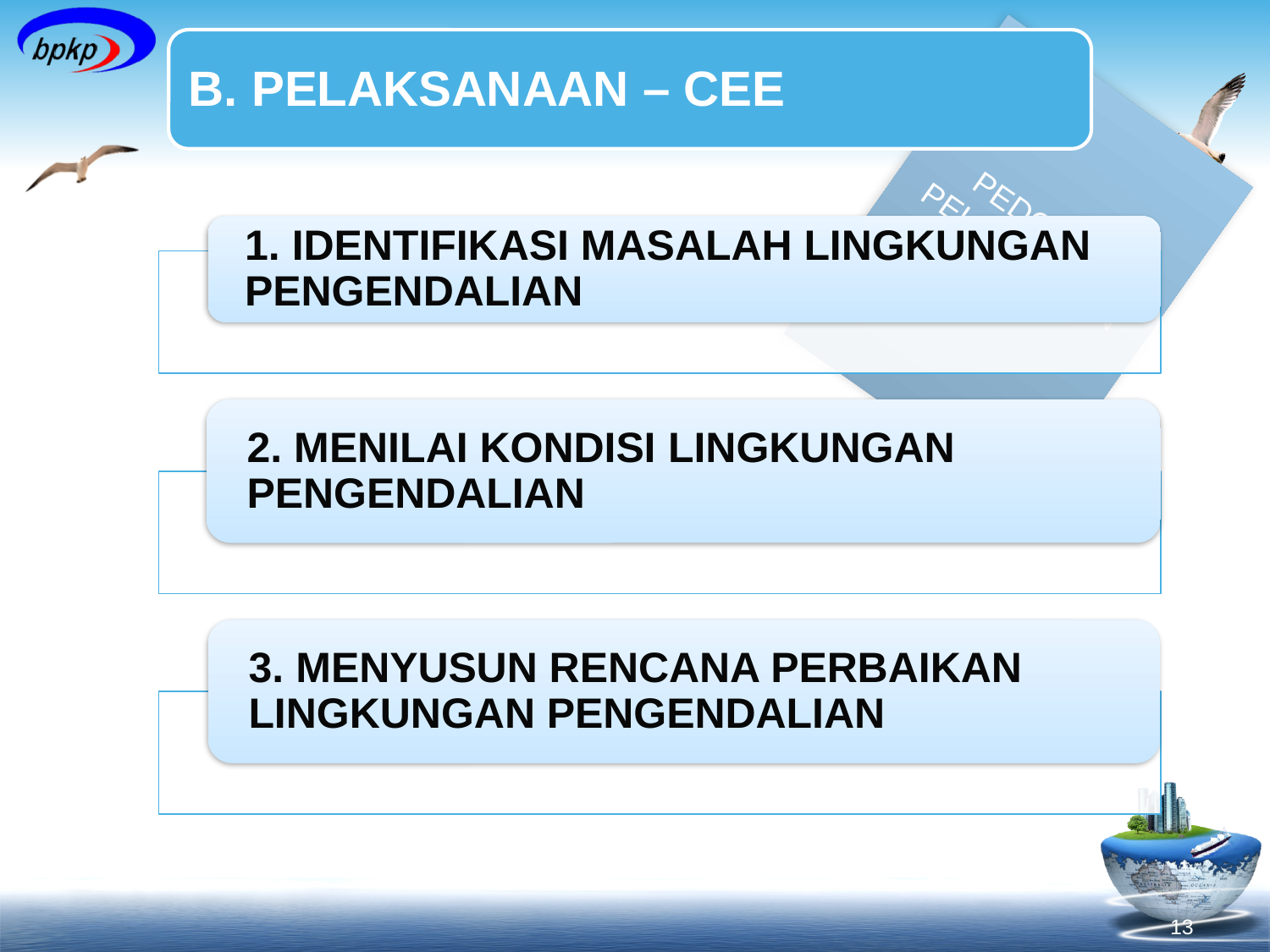

B. PELAKSANAAN – CEE
PEDOMAN PELAKSANAAN
1. IDENTIFIKASI MASALAH LINGKUNGAN PENGENDALIAN
2. MENILAI KONDISI LINGKUNGAN PENGENDALIAN
3. MENYUSUN RENCANA PERBAIKAN LINGKUNGAN PENGENDALIAN
13